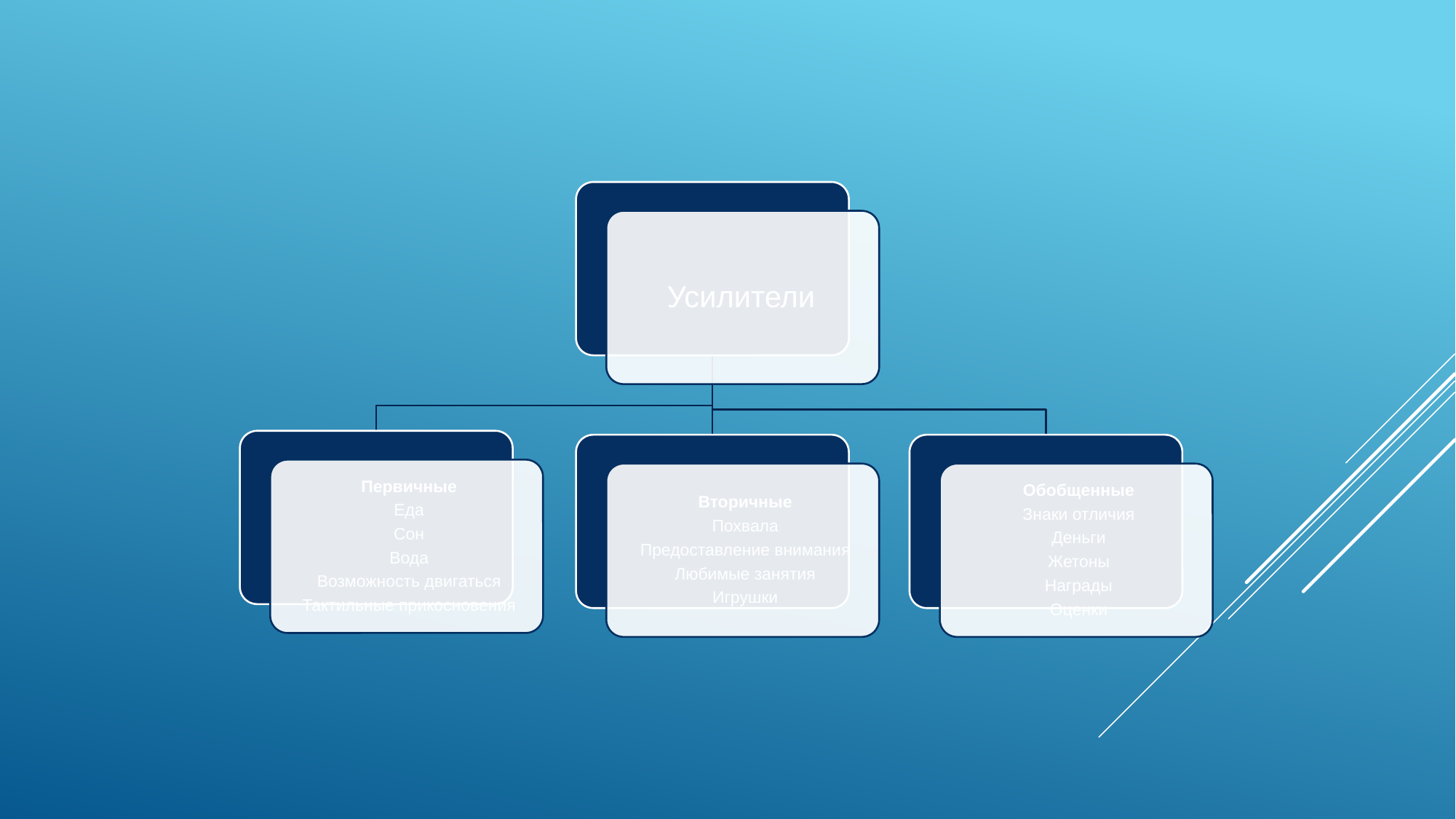

Усилители
Первичные
Еда
Сон
Вода
Возможность двигаться
Тактильные прикосновения
Вторичные
Похвала
Предоставление внимания
Любимые занятия
Игрушки
Обобщенные
Знаки отличия
Деньги
Жетоны
Награды
Оценки